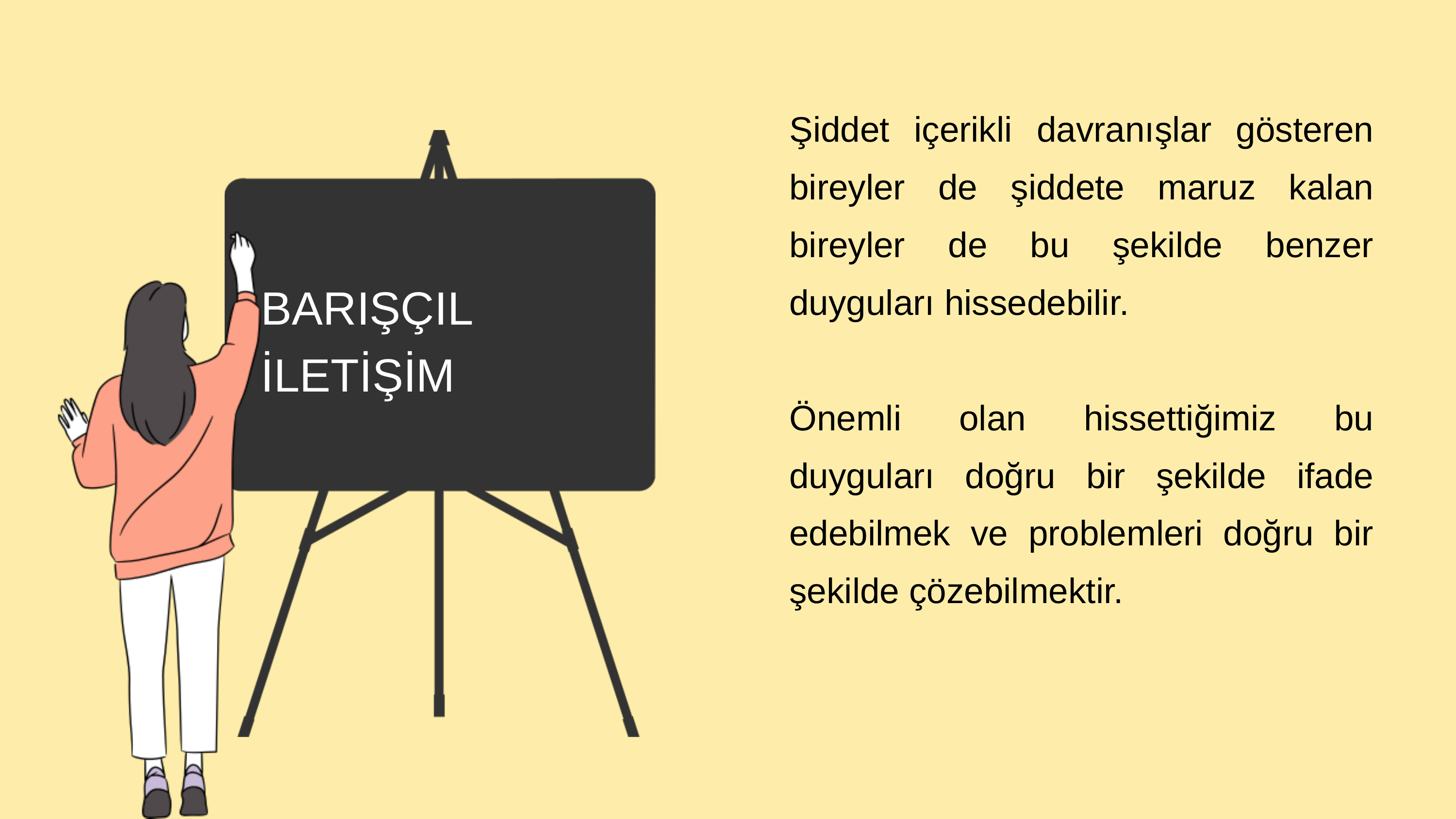

Şiddet içerikli davranışlar gösteren bireyler de şiddete maruz kalan bireyler de bu şekilde benzer duyguları hissedebilir.

Önemli olan hissettiğimiz bu duyguları doğru bir şekilde ifade edebilmek ve problemleri doğru bir şekilde çözebilmektir.

BARIŞÇIL İLETİŞİM